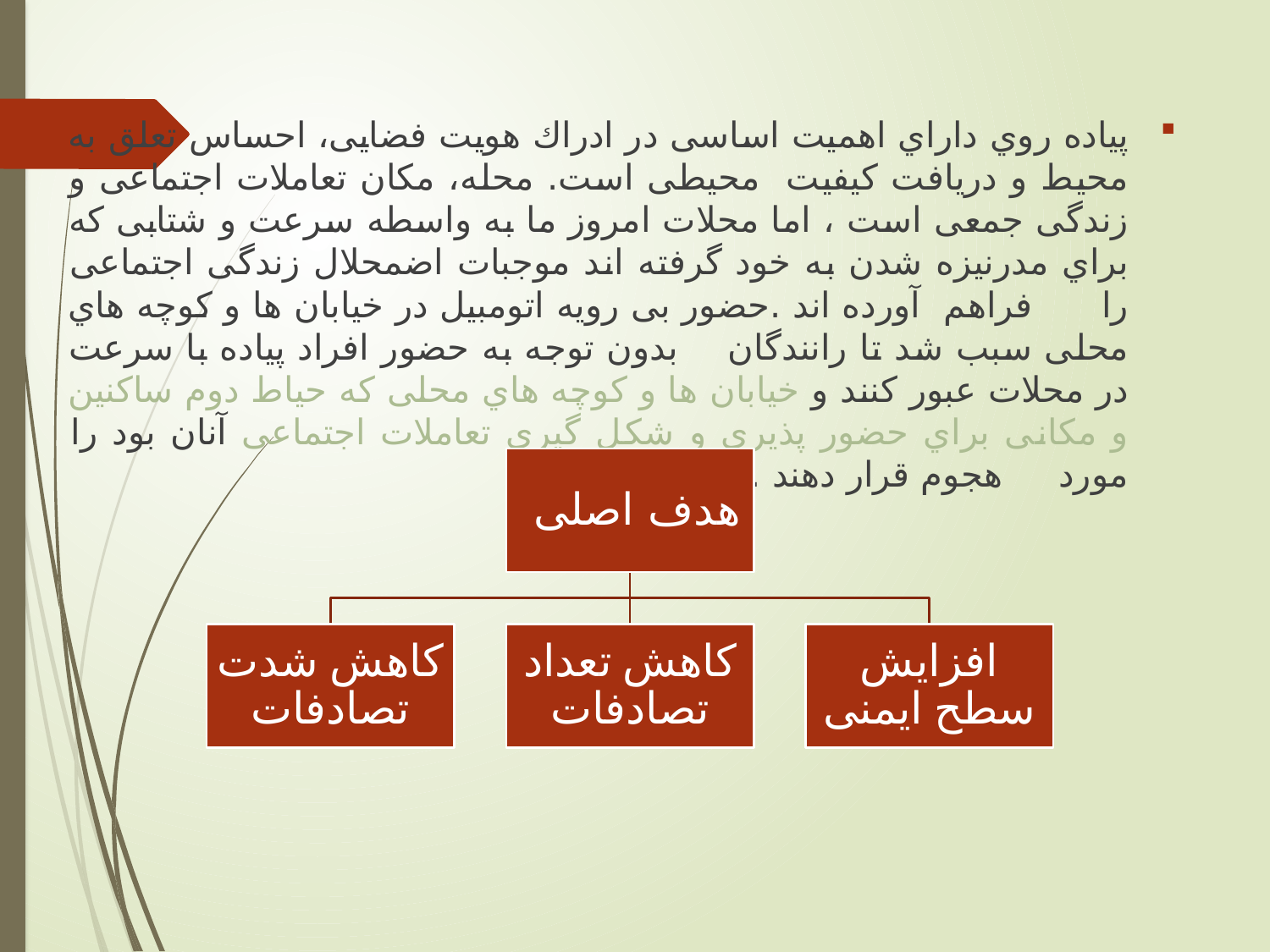

# .
پیاده روي داراي اهمیت اساسی در ادراك هویت فضایی، احساس تعلق به محیط و دریافت کیفیت  محیطی است. محله، مکان تعاملات اجتماعی و زندگی جمعی است ، اما محلات امروز ما به واسطه سرعت و شتابی که براي مدرنیزه شدن به خود گرفته اند موجبات اضمحلال زندگی اجتماعی را      فراهم  آورده اند .حضور بی رویه اتومبیل در خیابان ها و کوچه هاي محلی سبب شد تا رانندگان    بدون توجه به حضور افراد پیاده با سرعت در محلات عبور کنند و خیابان ها و کوچه هاي محلی که حیاط دوم ساکنین و مکانی براي حضور پذیري و شکل گیري تعاملات اجتماعی آنان بود را مورد     هجوم قرار دهند .

هدف اصلی
کاهش شدت تصادفات
کاهش تعداد تصادفات
افزایش سطح ایمنی